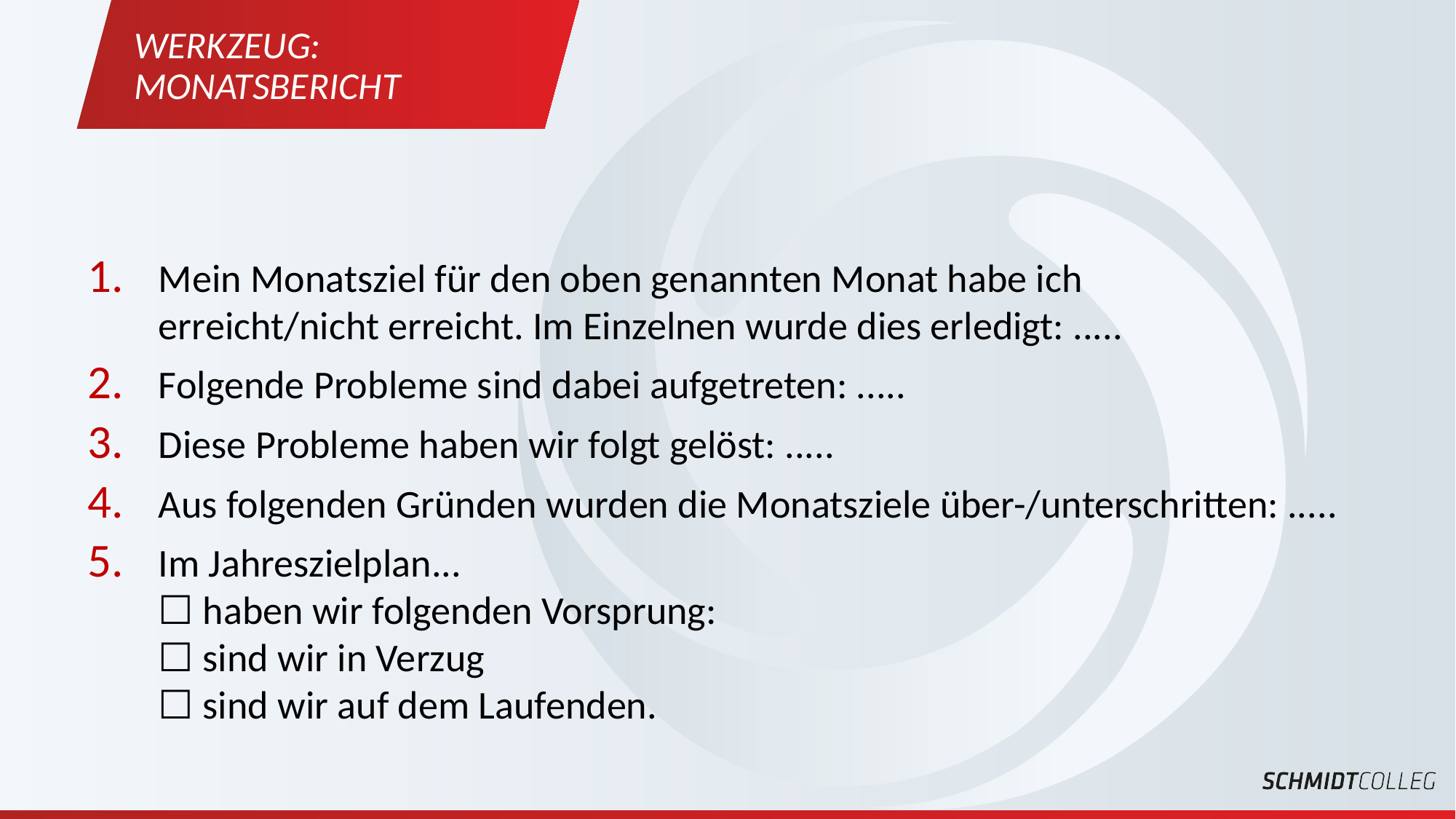

Werkzeug: Monatsbericht

Mein Monatsziel für den oben genannten Monat habe ich
erreicht/nicht erreicht. Im Einzelnen wurde dies erledigt: .....
Folgende Probleme sind dabei aufgetreten: .....
Diese Probleme haben wir folgt gelöst: .....
Aus folgenden Gründen wurden die Monatsziele über-/unterschritten: .....
Im Jahreszielplan...
☐ haben wir folgenden Vorsprung:
☐ sind wir in Verzug
☐ sind wir auf dem Laufenden.